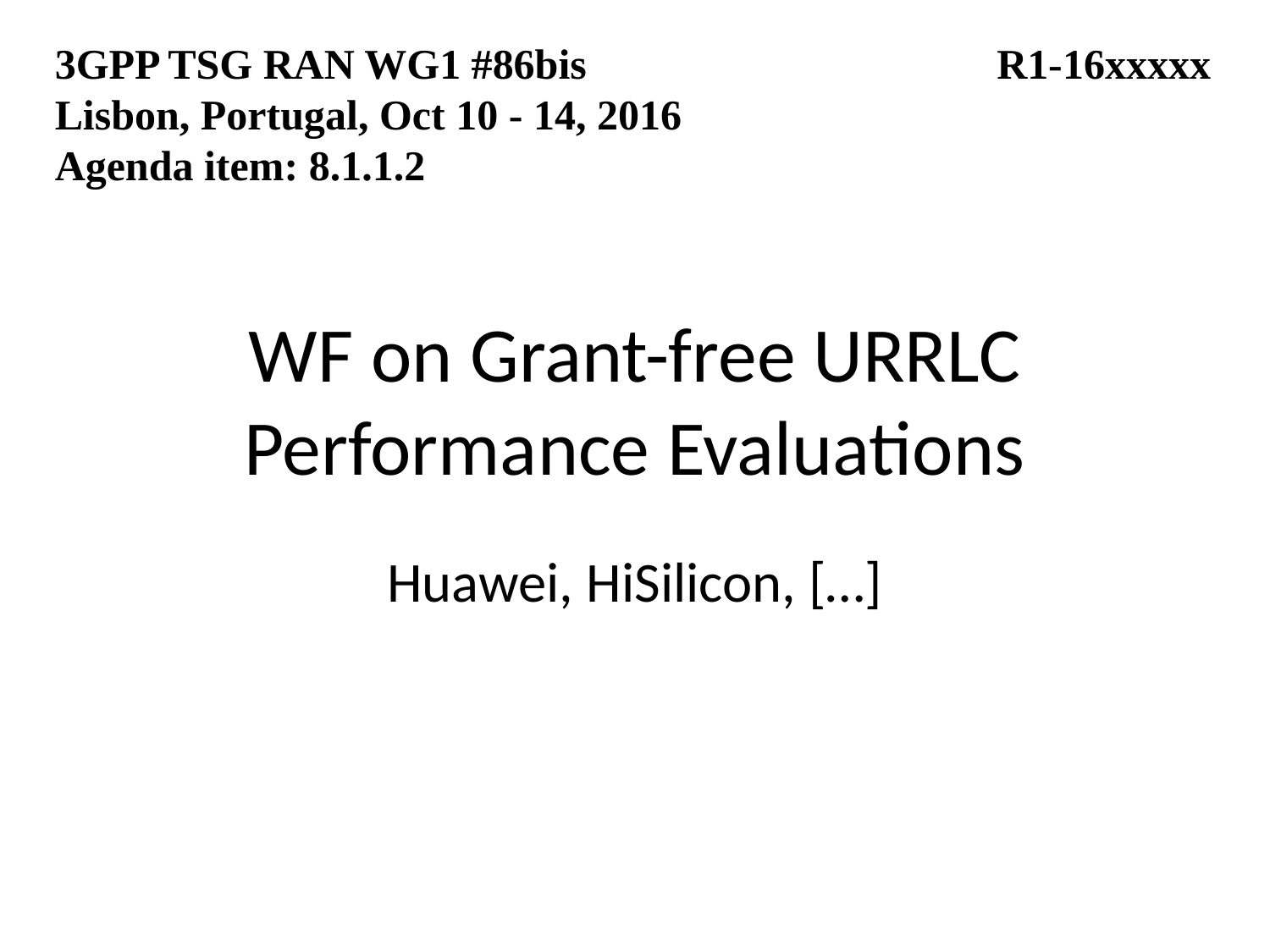

3GPP TSG RAN WG1 #86bis			     R1-16xxxxx
Lisbon, Portugal, Oct 10 - 14, 2016
Agenda item: 8.1.1.2
# WF on Grant-free URRLC Performance Evaluations
Huawei, HiSilicon, […]